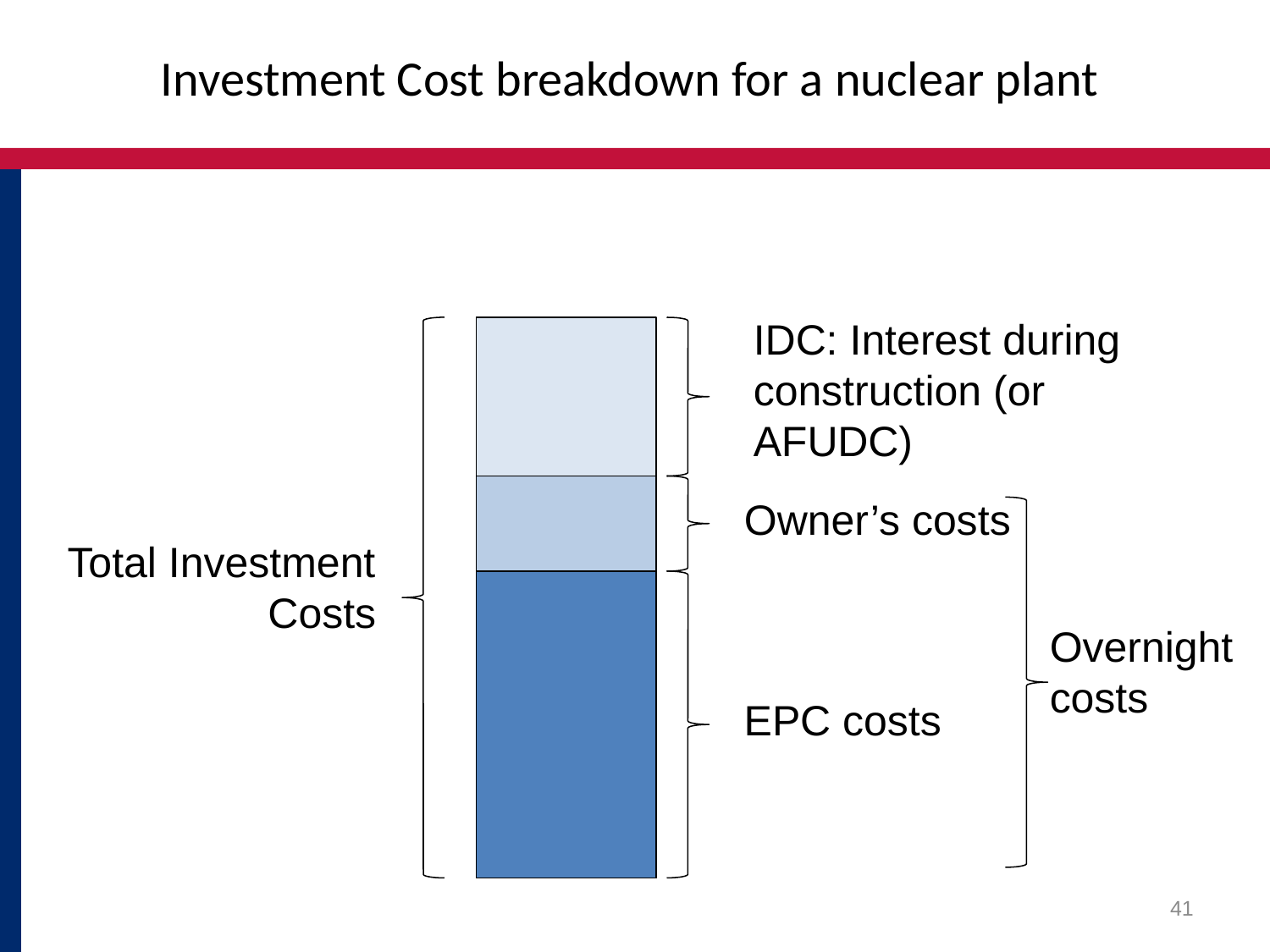

# Investment Cost breakdown for a nuclear plant
IDC: Interest during construction (or AFUDC)

Owner’s costs

Total Investment
 Costs

Overnight costs
EPC costs
41